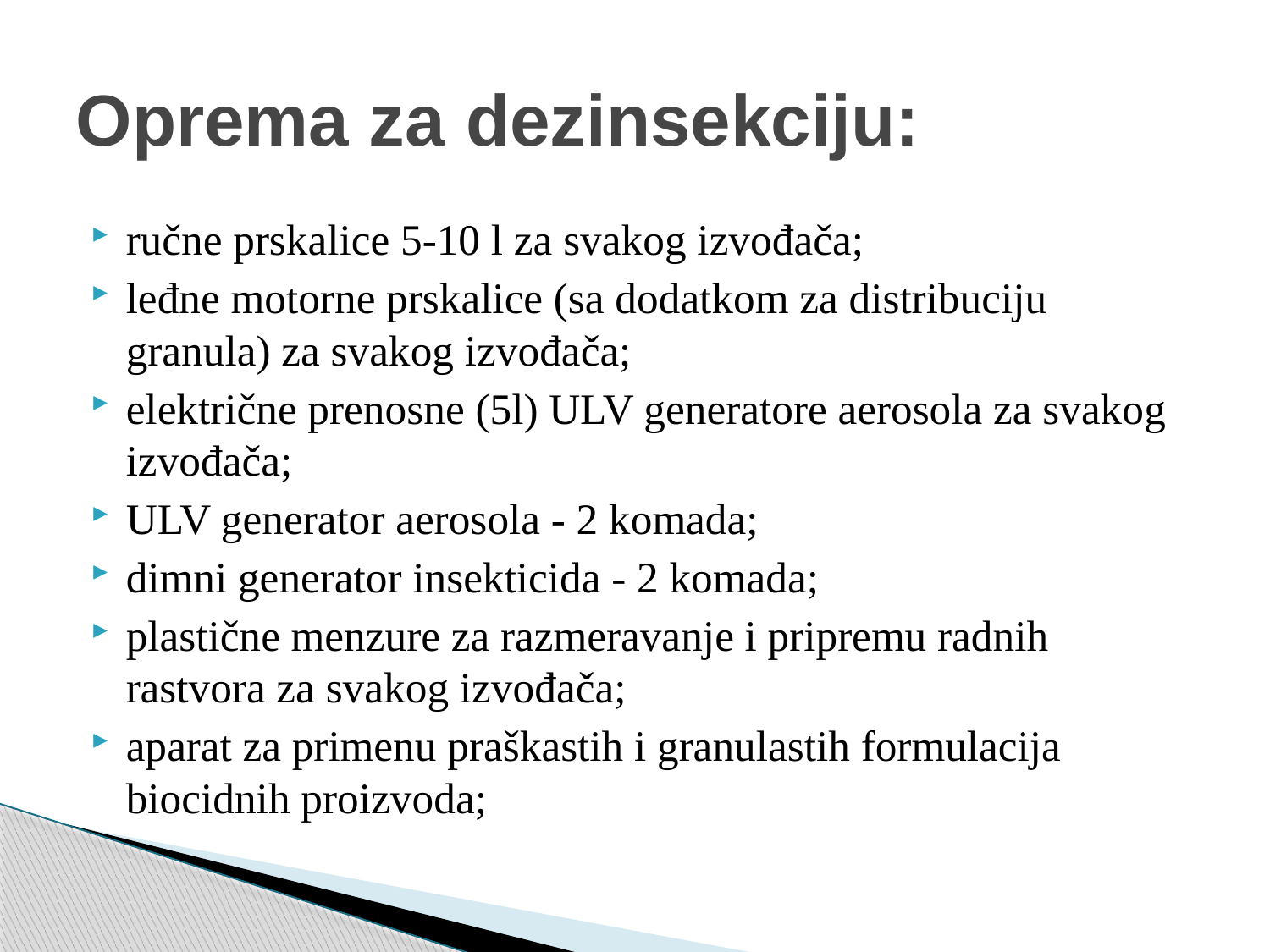

# Oprema za dezinsekciju:
ručne prskalice 5-10 l za svakog izvođača;
leđne motorne prskalice (sa dodatkom za distribuciju granula) za svakog izvođača;
električne prenosne (5l) ULV generatore aerosola za svakog izvođača;
ULV generator aerosola - 2 komada;
dimni generator insekticida - 2 komada;
plastične menzure za razmeravanje i pripremu radnih rastvora za svakog izvođača;
aparat za primenu praškastih i granulastih formulacija biocidnih proizvoda;